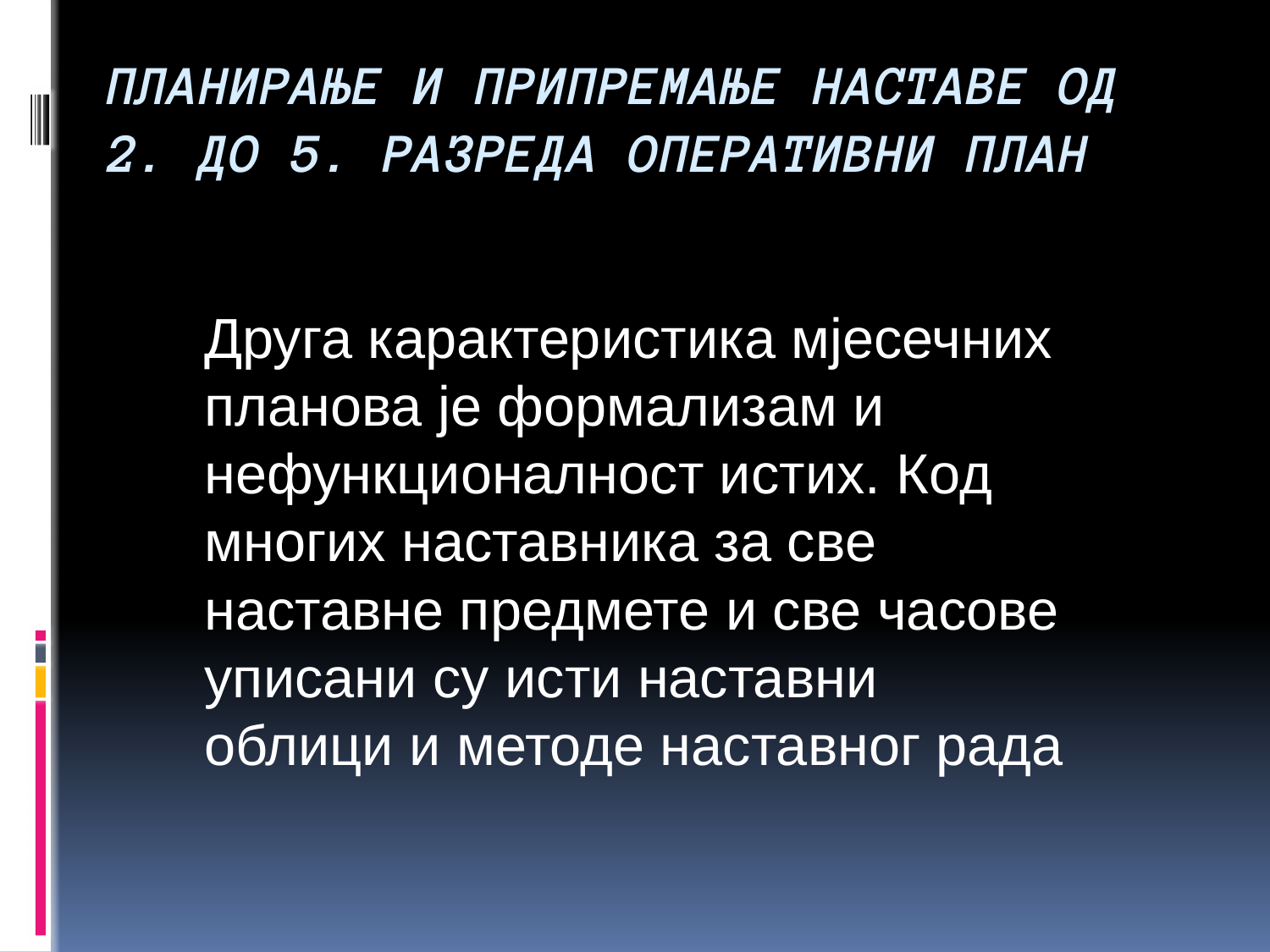

# Планирање и припремање наставе од 2. до 5. разреда оперативни план
Друга карактеристика мјесечних планова је формализам и нефункционалност истих. Код многих наставника за све наставне предмете и све часове уписани су исти наставни облици и методе наставног рада